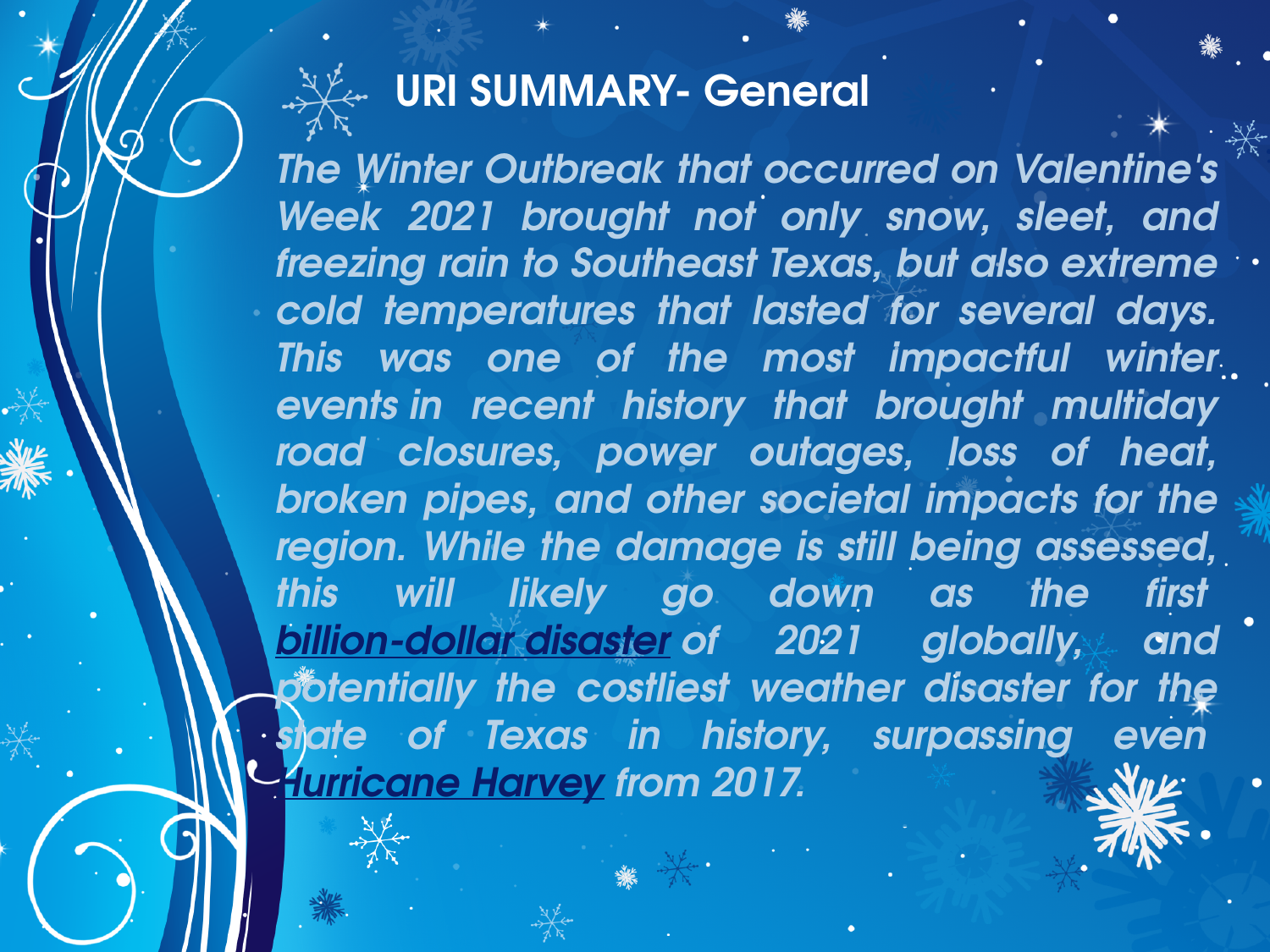

# URI SUMMARY- General
The Winter Outbreak that occurred on Valentine's Week 2021 brought not only snow, sleet, and freezing rain to Southeast Texas, but also extreme cold temperatures that lasted for several days. This was one of the most impactful winter events in recent history that brought multiday road closures, power outages, loss of heat, broken pipes, and other societal impacts for the region. While the damage is still being assessed, this will likely go down as the first billion-dollar disaster of 2021 globally, and potentially the costliest weather disaster for the state of Texas in history, surpassing even Hurricane Harvey from 2017.